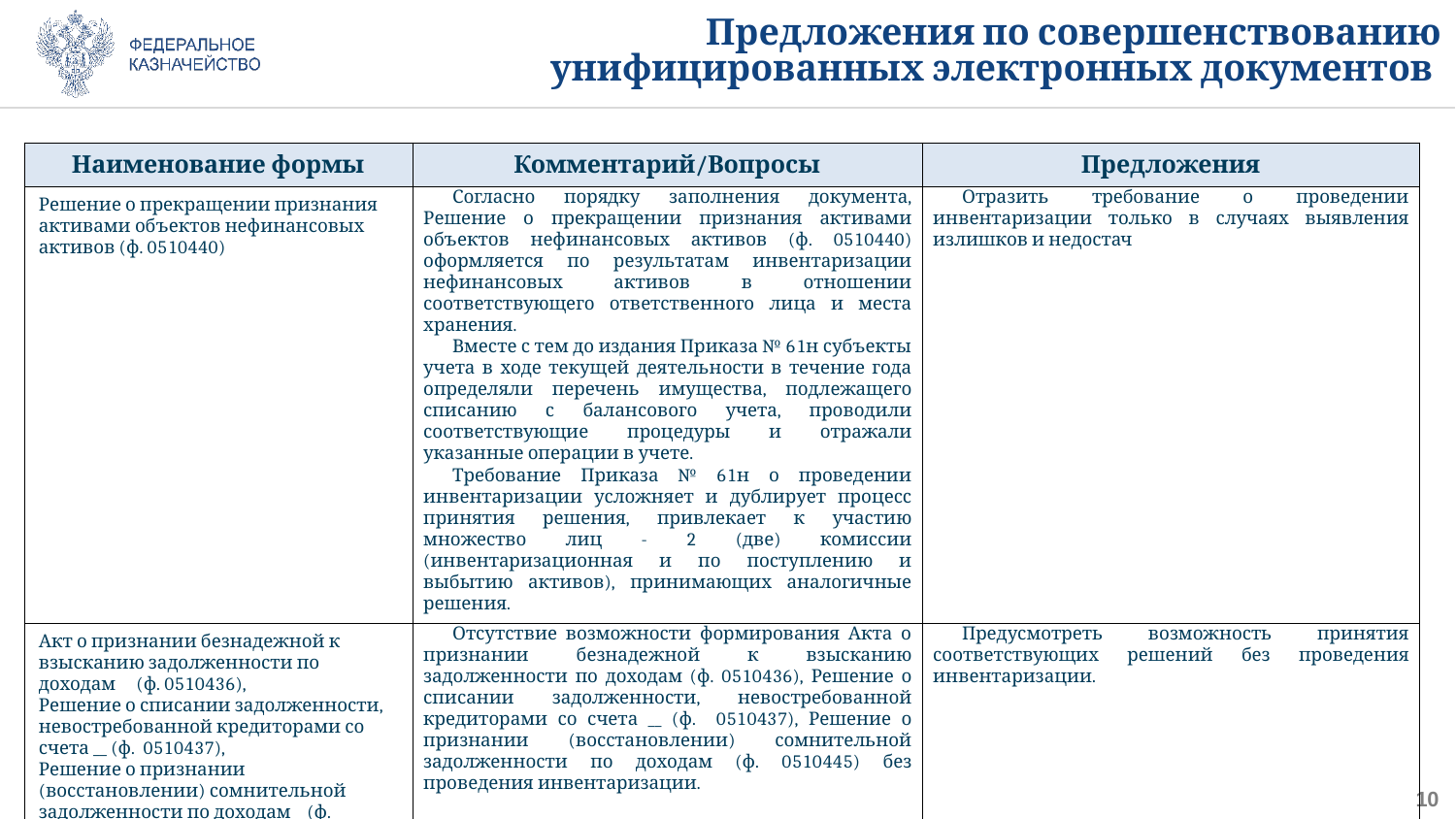

Предложения по совершенствованию унифицированных электронных документов

| Наименование формы | Комментарий/Вопросы | Предложения |
| --- | --- | --- |
| Решение о прекращении признания активами объектов нефинансовых активов (ф. 0510440) | Согласно порядку заполнения документа, Решение о прекращении признания активами объектов нефинансовых активов (ф. 0510440) оформляется по результатам инвентаризации нефинансовых активов в отношении соответствующего ответственного лица и места хранения. Вместе с тем до издания Приказа № 61н субъекты учета в ходе текущей деятельности в течение года определяли перечень имущества, подлежащего списанию с балансового учета, проводили соответствующие процедуры и отражали указанные операции в учете. Требование Приказа № 61н о проведении инвентаризации усложняет и дублирует процесс принятия решения, привлекает к участию множество лиц - 2 (две) комиссии (инвентаризационная и по поступлению и выбытию активов), принимающих аналогичные решения. | Отразить требование о проведении инвентаризации только в случаях выявления излишков и недостач |
| Акт о признании безнадежной к взысканию задолженности по доходам (ф. 0510436), Решение о списании задолженности, невостребованной кредиторами со счета \_\_ (ф. 0510437), Решение о признании (восстановлении) сомнительной задолженности по доходам (ф. 0510445) | Отсутствие возможности формирования Акта о признании безнадежной к взысканию задолженности по доходам (ф. 0510436), Решение о списании задолженности, невостребованной кредиторами со счета \_\_ (ф. 0510437), Решение о признании (восстановлении) сомнительной задолженности по доходам (ф. 0510445) без проведения инвентаризации. | Предусмотреть возможность принятия соответствующих решений без проведения инвентаризации. |
10